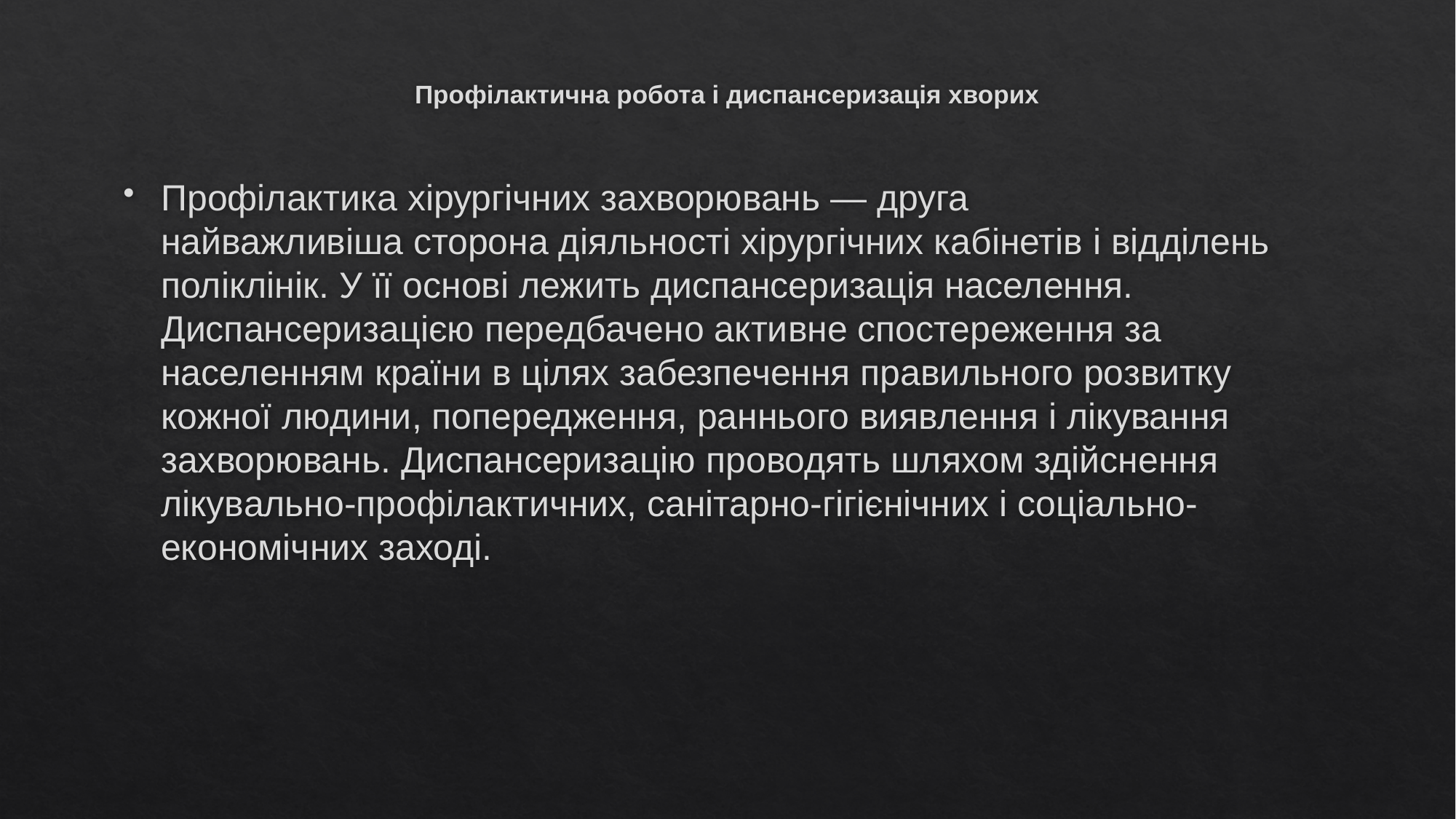

# Профілактична робота і диспансеризація хворих
Профілактика хірургічних захворювань — друга найважливіша сторона діяльності хірургічних кабінетів і відділень поліклінік. У її основі лежить диспансеризація населення. Диспансеризацією передбачено активне спостереження за населенням країни в цілях забезпечення правильного розвитку кожної людини, попередження, раннього виявлення і лікування захворювань. Диспансеризацію проводять шляхом здійснення лікувально-профілактичних, санітарно-гігієнічних і соціально-економічних заході.